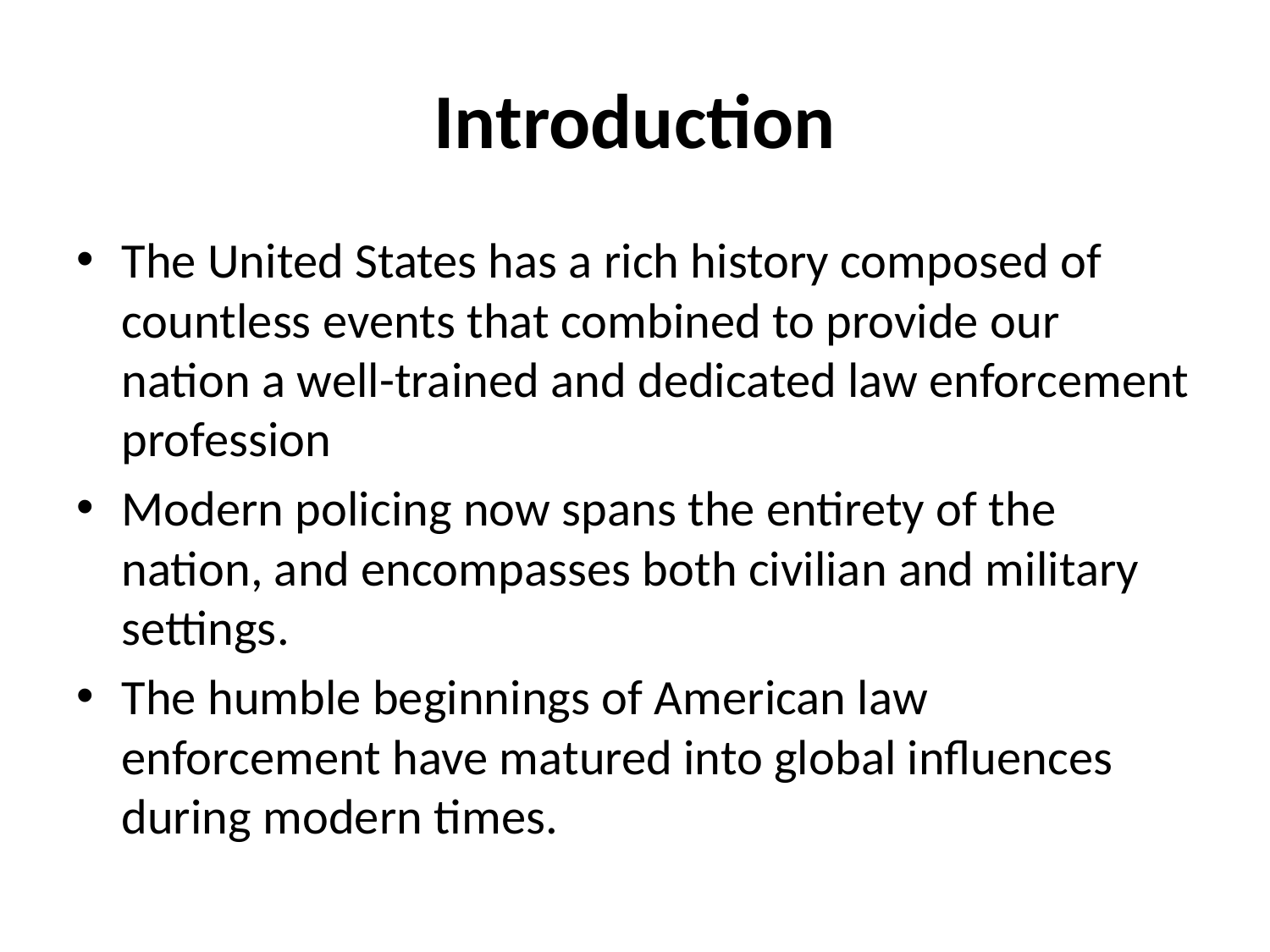

# Introduction
The United States has a rich history composed of countless events that combined to provide our nation a well-trained and dedicated law enforcement profession
Modern policing now spans the entirety of the nation, and encompasses both civilian and military settings.
The humble beginnings of American law enforcement have matured into global influences during modern times.